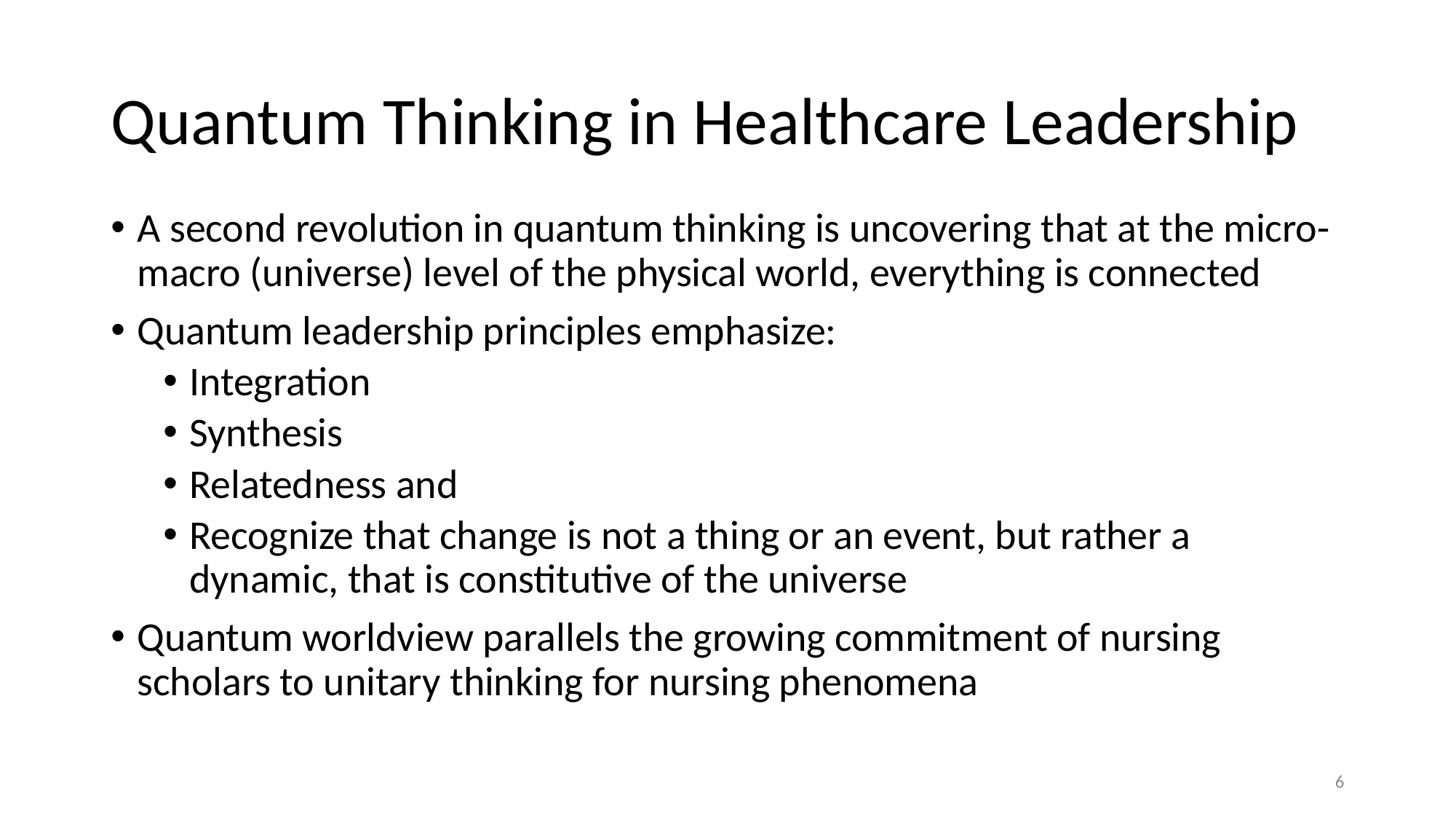

# Quantum Thinking in Healthcare Leadership
A second revolution in quantum thinking is uncovering that at the micro-macro (universe) level of the physical world, everything is connected
Quantum leadership principles emphasize:
Integration
Synthesis
Relatedness and
Recognize that change is not a thing or an event, but rather a dynamic, that is constitutive of the universe
Quantum worldview parallels the growing commitment of nursing scholars to unitary thinking for nursing phenomena
6